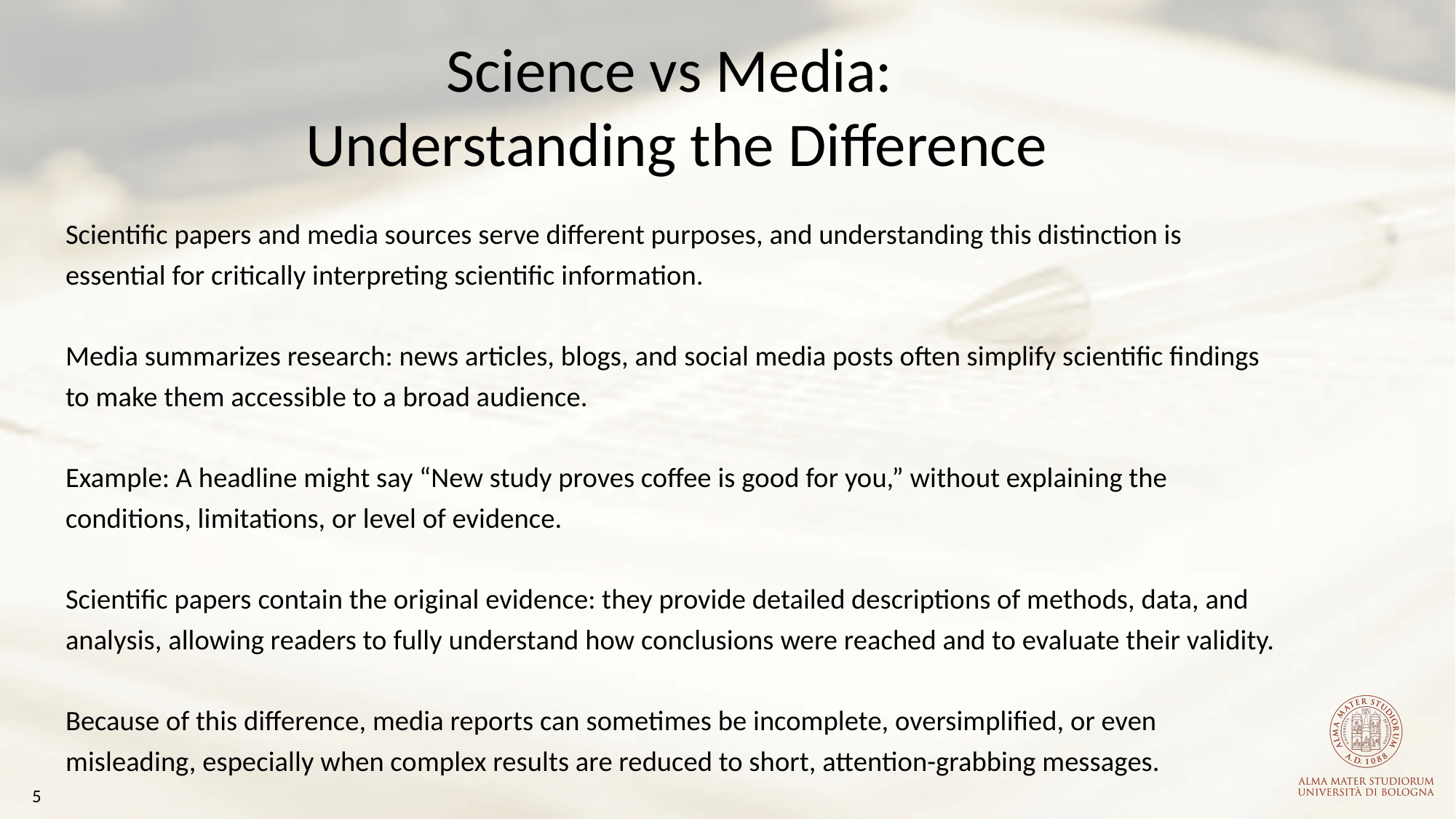

Science vs Media:
Understanding the Difference
Scientific papers and media sources serve different purposes, and understanding this distinction is essential for critically interpreting scientific information.

Media summarizes research: news articles, blogs, and social media posts often simplify scientific findings to make them accessible to a broad audience.

Example: A headline might say “New study proves coffee is good for you,” without explaining the conditions, limitations, or level of evidence.

Scientific papers contain the original evidence: they provide detailed descriptions of methods, data, and analysis, allowing readers to fully understand how conclusions were reached and to evaluate their validity.

Because of this difference, media reports can sometimes be incomplete, oversimplified, or even misleading, especially when complex results are reduced to short, attention-grabbing messages.